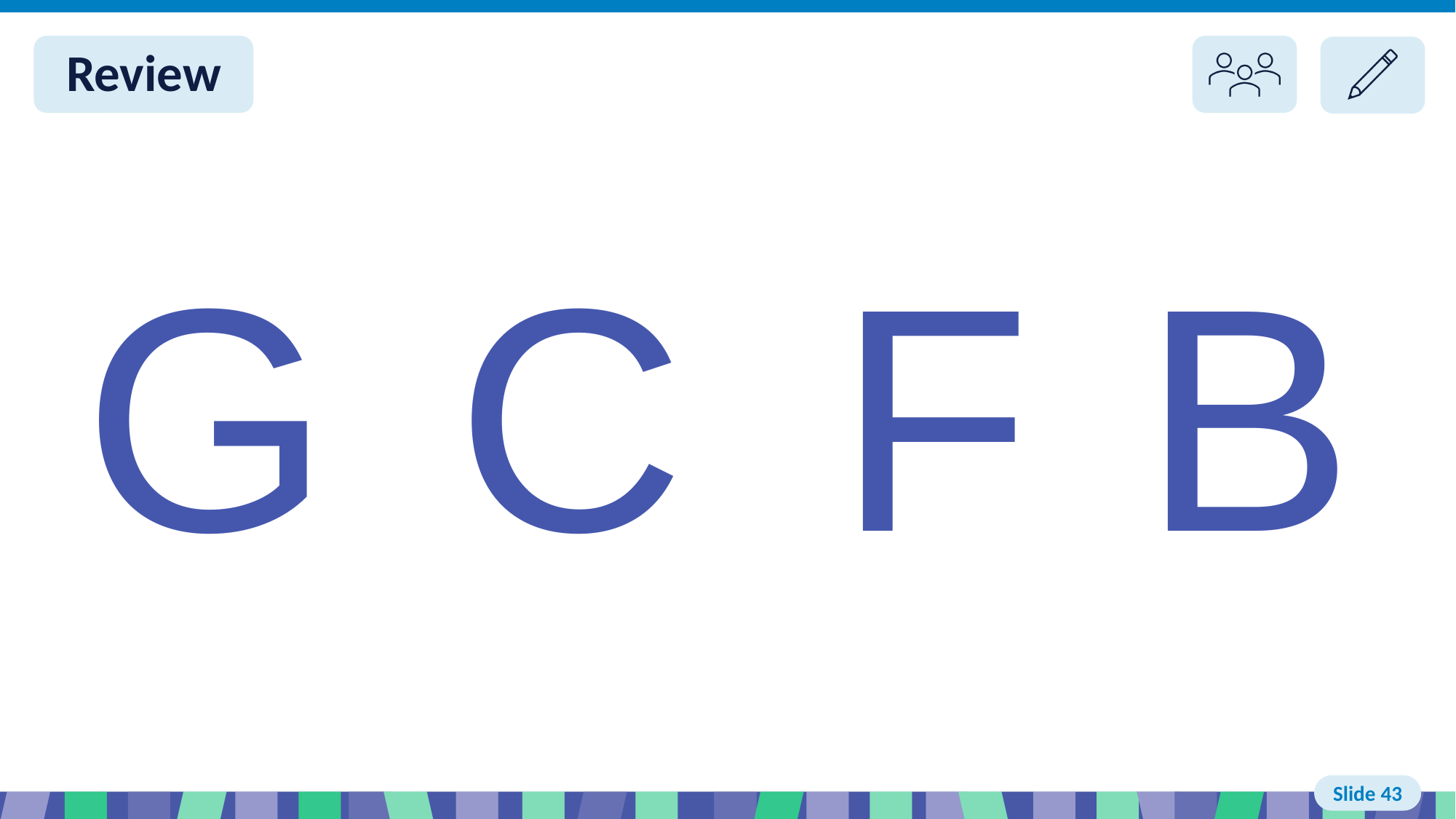

# Slide 43 review
C
B
G
F